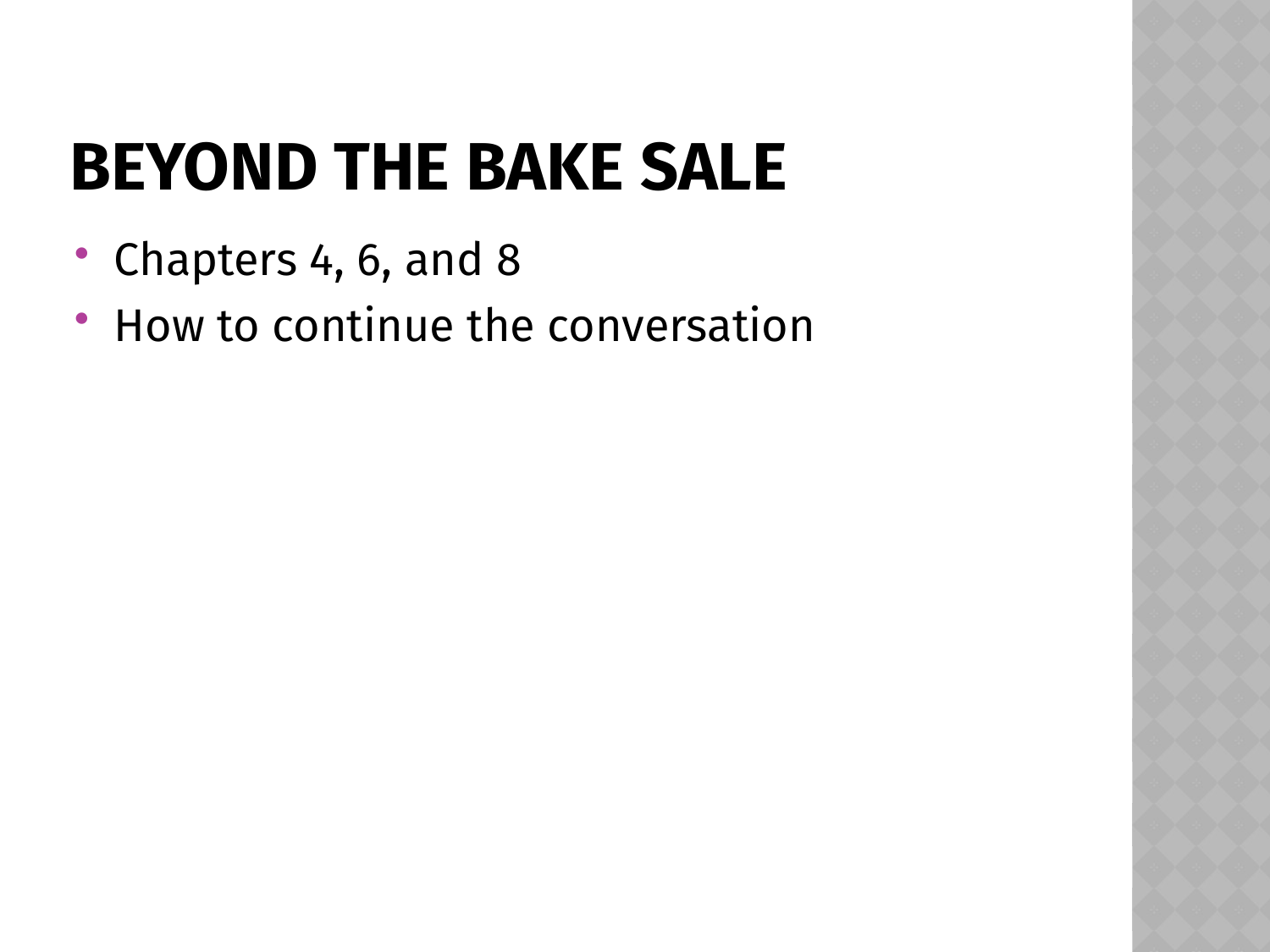

# Beyond the bake sale
Chapters 4, 6, and 8
How to continue the conversation